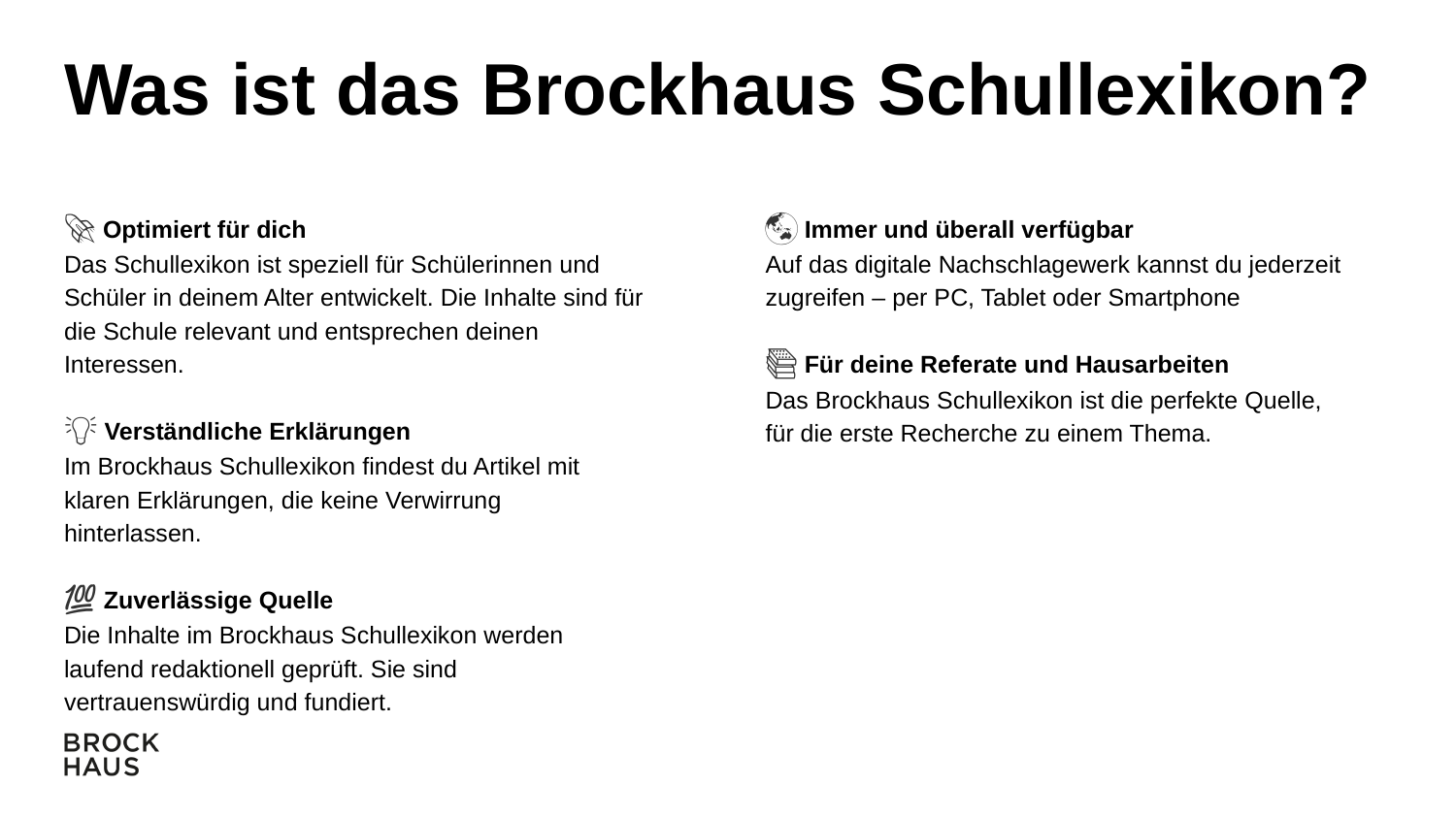

# Was ist das Brockhaus Schullexikon?
🚀 Optimiert für dich
Das Schullexikon ist speziell für Schülerinnen und Schüler in deinem Alter entwickelt. Die Inhalte sind für die Schule relevant und entsprechen deinen Interessen.
💡 Verständliche Erklärungen
Im Brockhaus Schullexikon findest du Artikel mit klaren Erklärungen, die keine Verwirrung hinterlassen.
💯 Zuverlässige Quelle
Die Inhalte im Brockhaus Schullexikon werden laufend redaktionell geprüft. Sie sind vertrauenswürdig und fundiert.

🌏 Immer und überall verfügbar
Auf das digitale Nachschlagewerk kannst du jederzeit zugreifen – per PC, Tablet oder Smartphone
📚 Für deine Referate und Hausarbeiten
Das Brockhaus Schullexikon ist die perfekte Quelle, für die erste Recherche zu einem Thema.